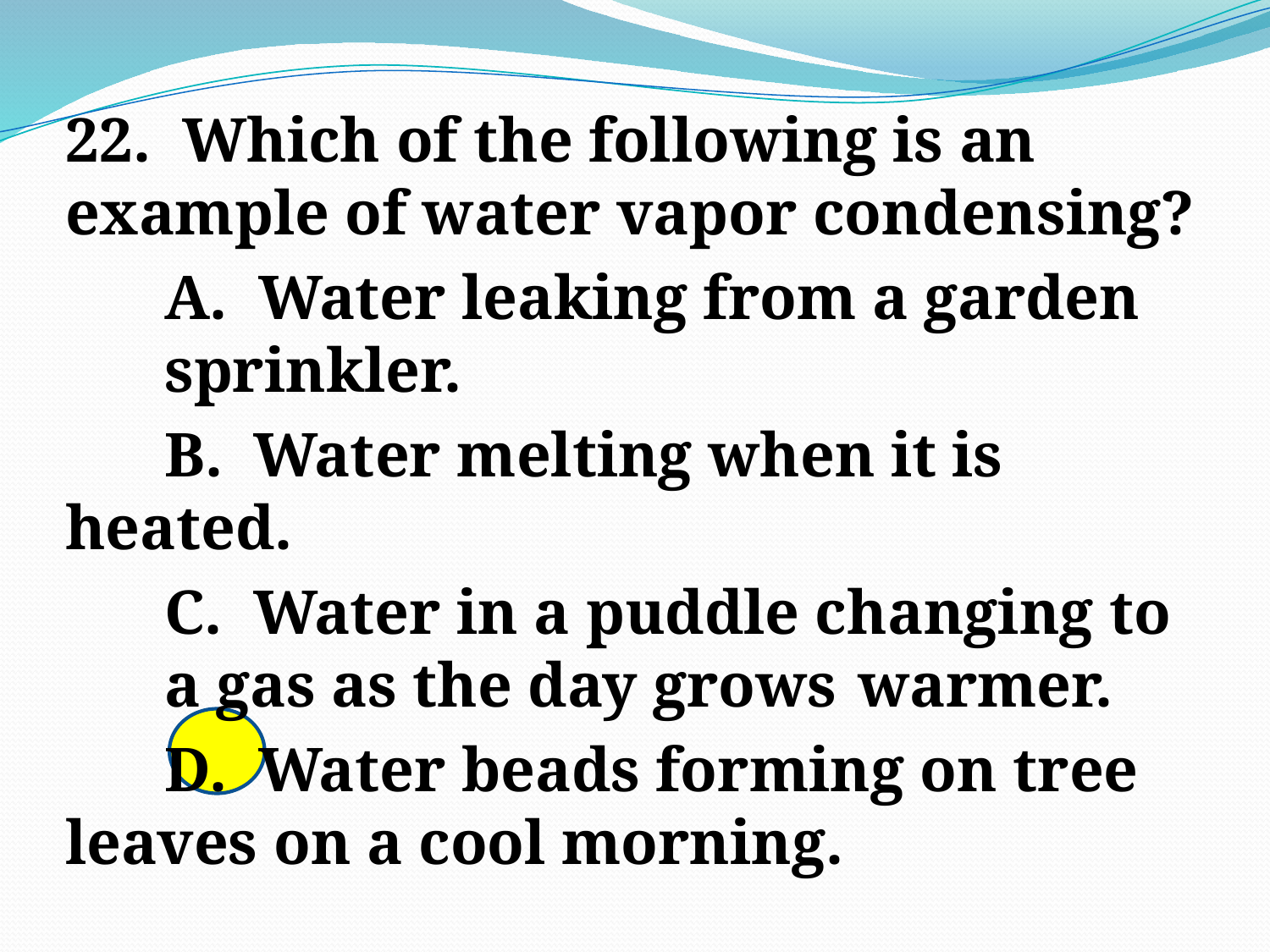

22.  Which of the following is an example of water vapor condensing?
	A.  Water leaking from a garden 			sprinkler.
	B.  Water melting when it is 				heated.
	C.  Water in a puddle changing to 		a gas as the day grows 				warmer.
	D.  Water beads forming on tree 			leaves on a cool morning.